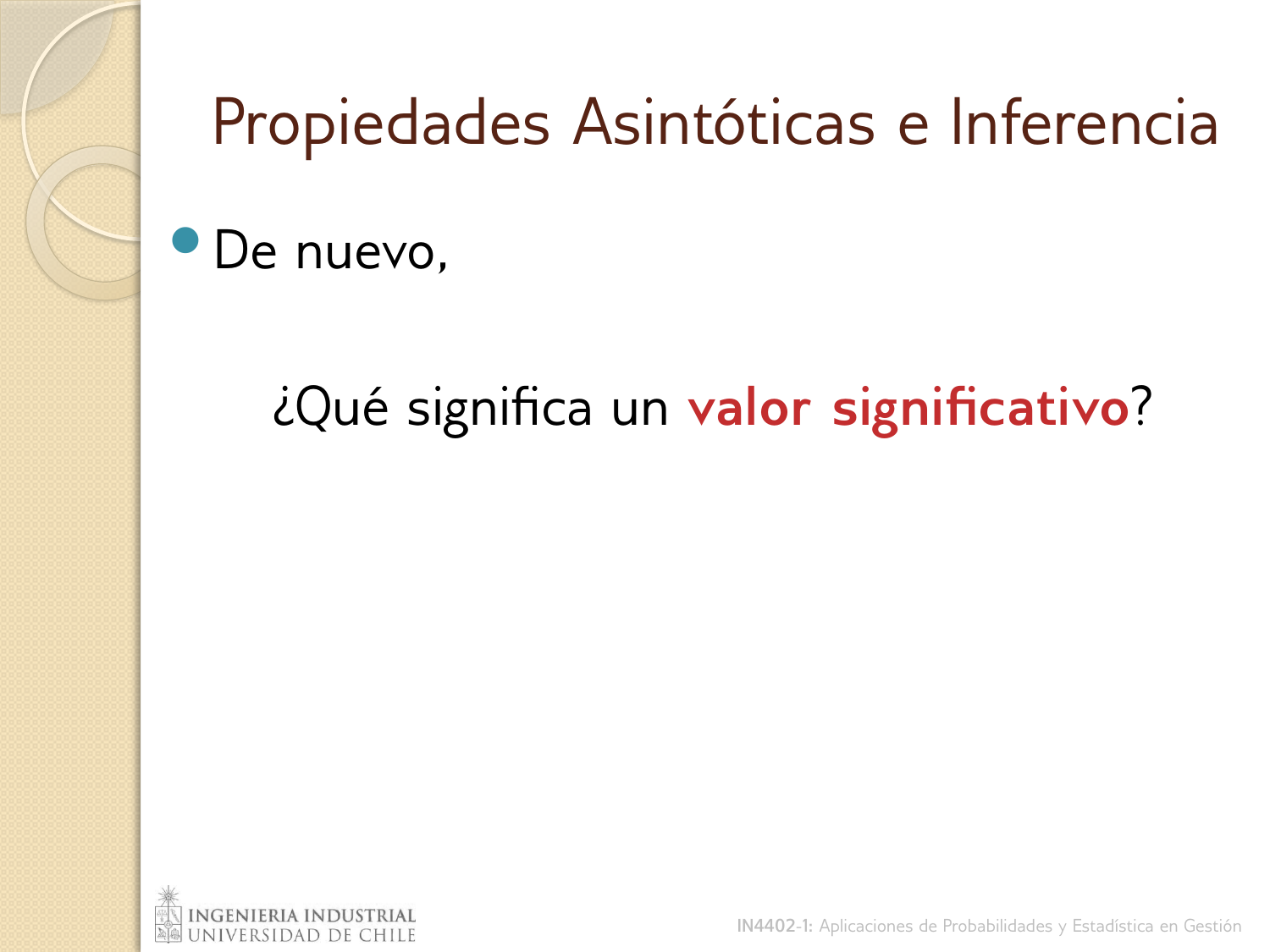

# Propiedades Asintóticas e Inferencia
De nuevo,

¿Qué significa un valor significativo?